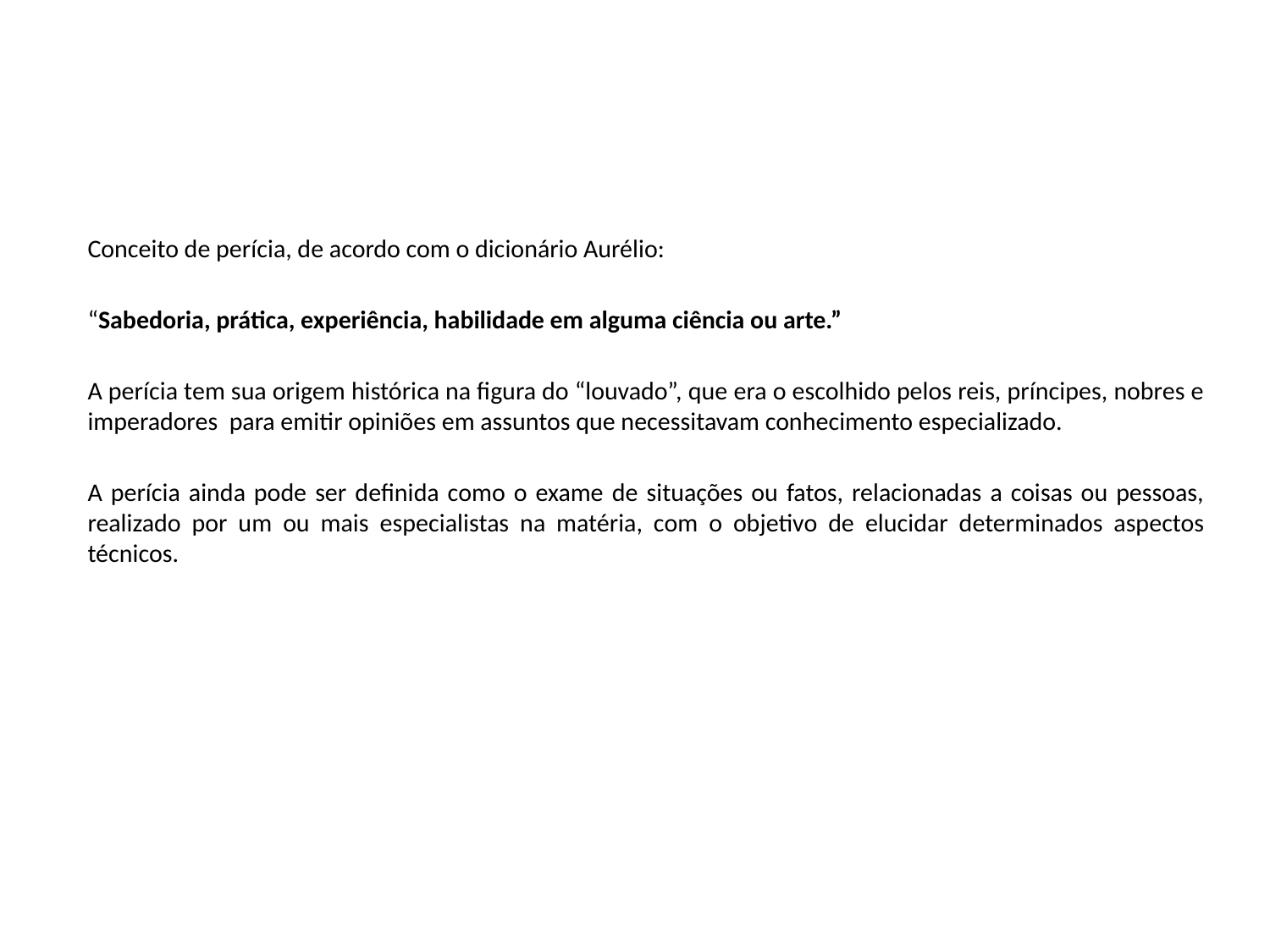

Conceito de perícia, de acordo com o dicionário Aurélio:

“Sabedoria, prática, experiência, habilidade em alguma ciência ou arte.”

A perícia tem sua origem histórica na figura do “louvado”, que era o escolhido pelos reis, príncipes, nobres e imperadores  para emitir opiniões em assuntos que necessitavam conhecimento especializado.

A perícia ainda pode ser definida como o exame de situações ou fatos, relacionadas a coisas ou pessoas, realizado por um ou mais especialistas na matéria, com o objetivo de elucidar determinados aspectos técnicos.